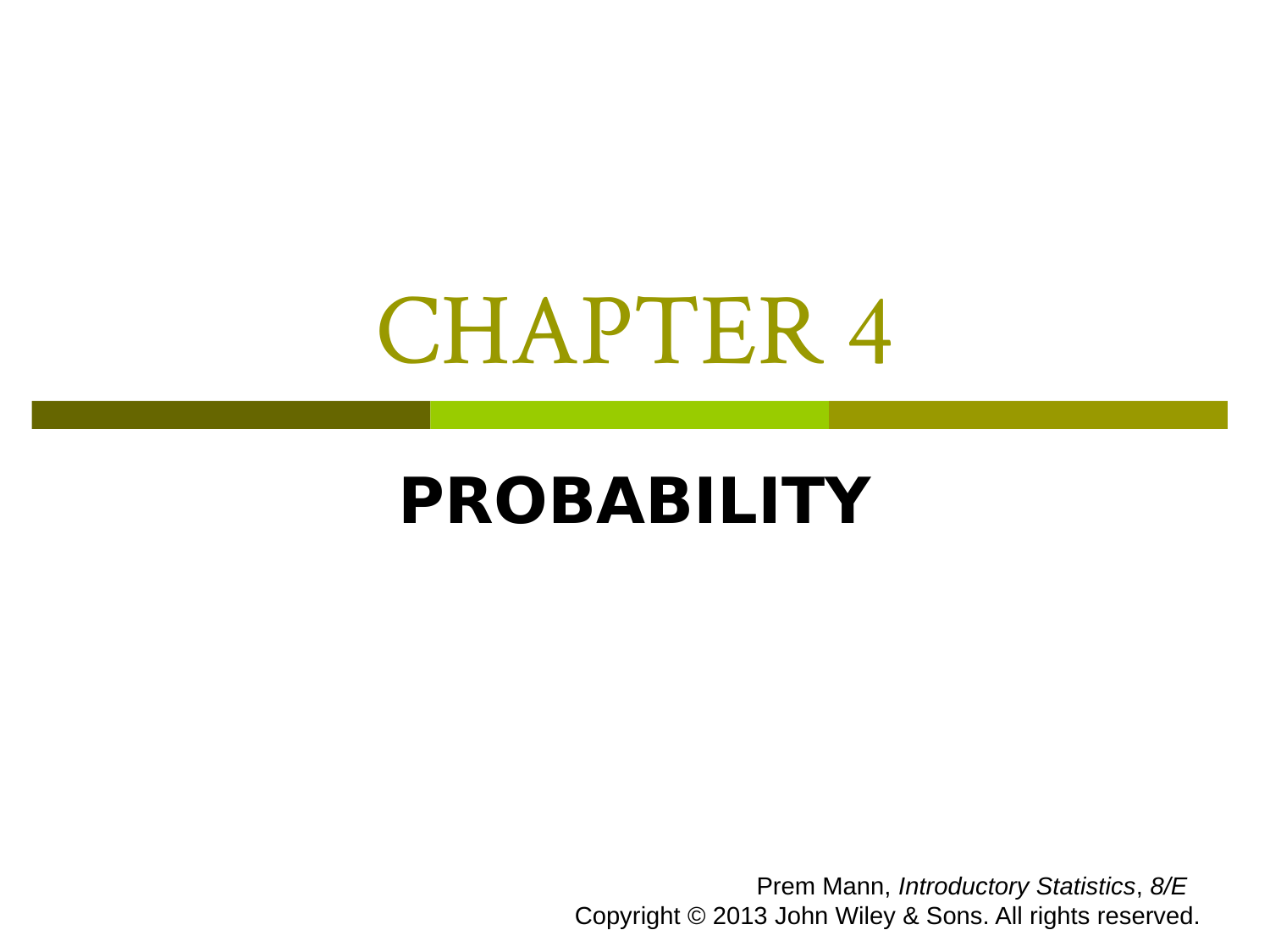

# CHAPTER 4
PROBABILITY
                          Prem Mann, Introductory Statistics, 8/E Copyright © 2013 John Wiley & Sons. All rights reserved.